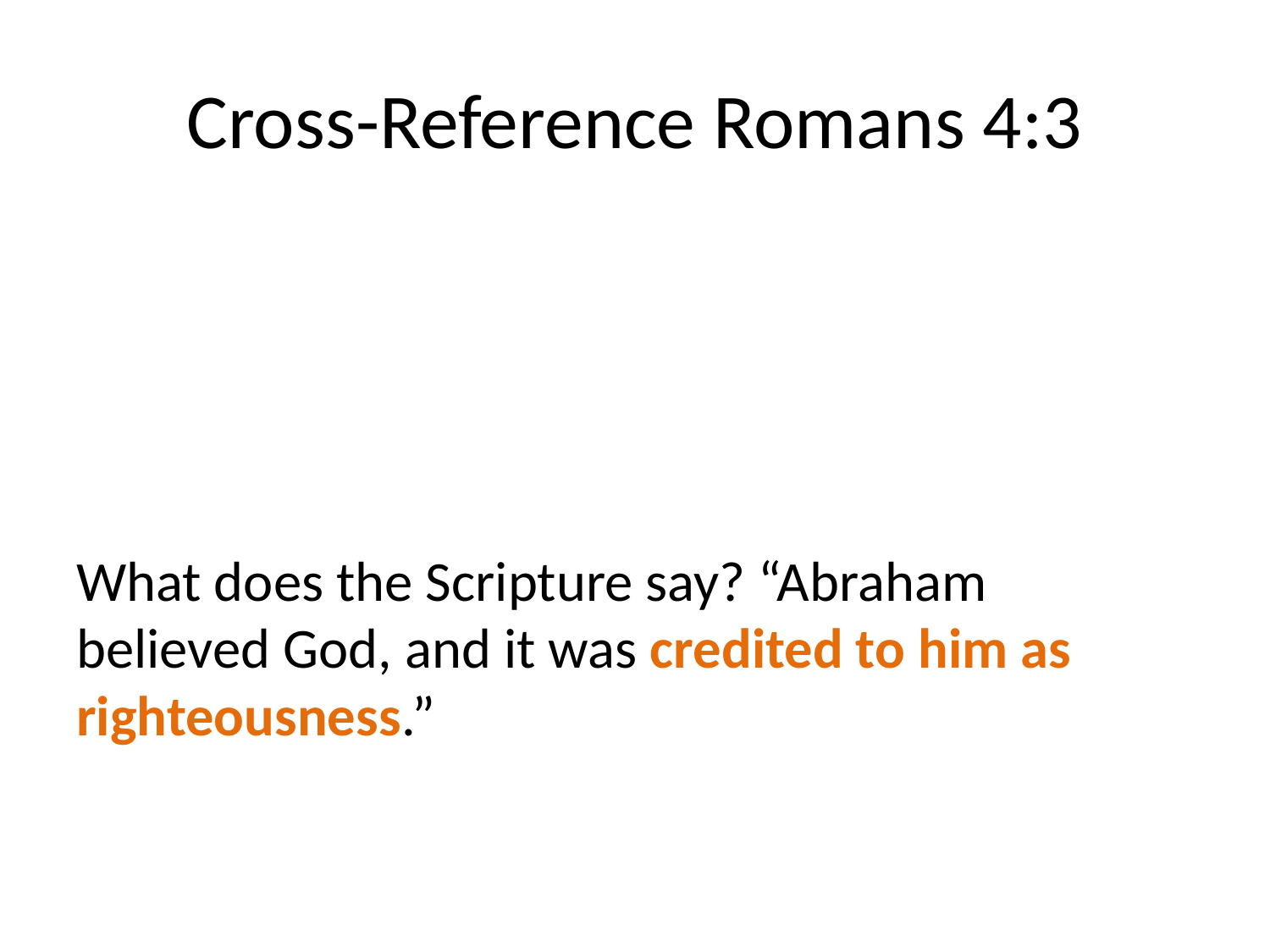

# Cross-Reference Romans 4:3

What does the Scripture say? “Abraham believed God, and it was credited to him as righteousness.”